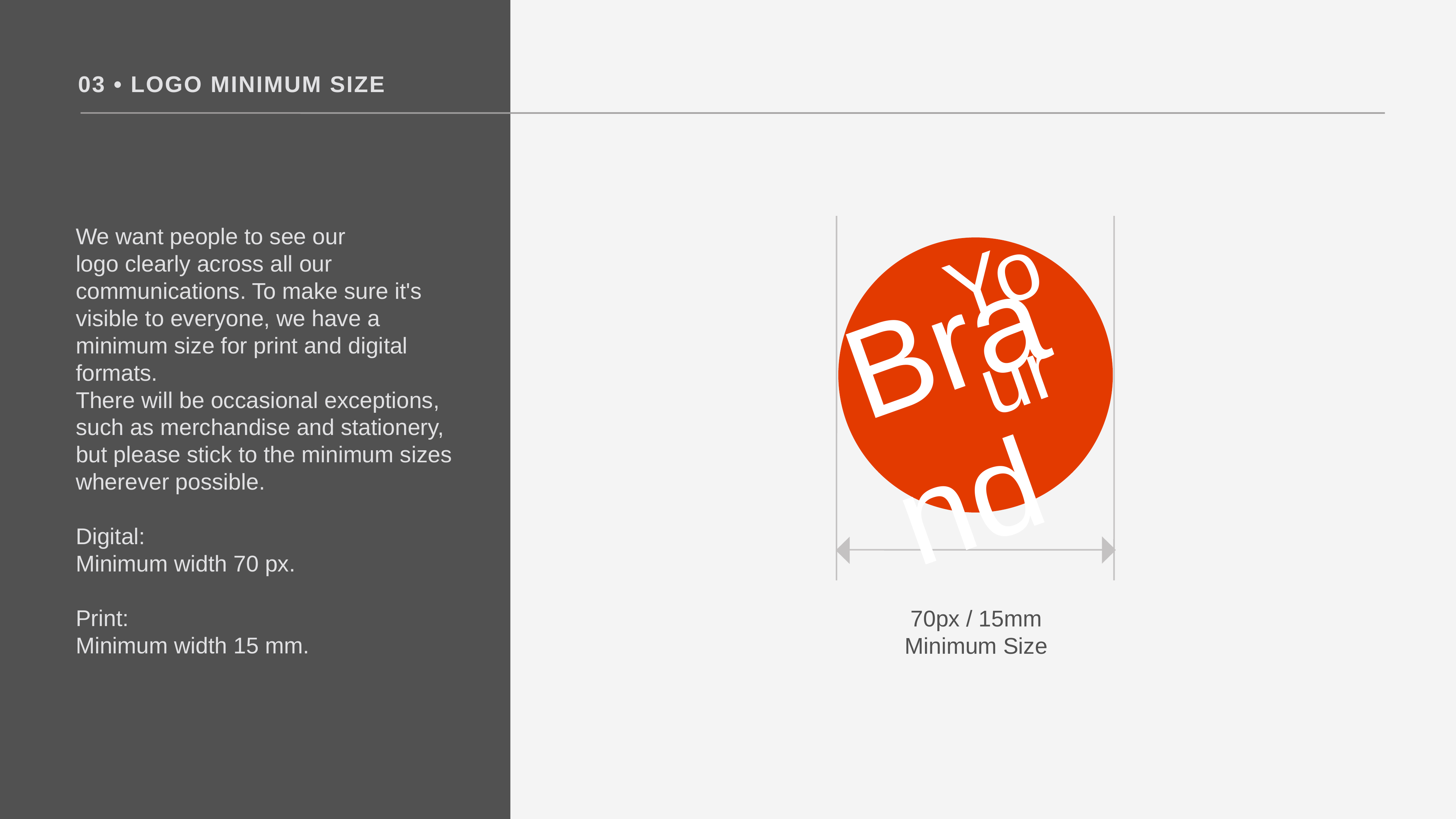

03 • Logo minimum size
We want people to see our
logo clearly across all our communications. To make sure it's visible to everyone, we have a minimum size for print and digital formats.
There will be occasional exceptions, such as merchandise and stationery, but please stick to the minimum sizes wherever possible.

Digital:
Minimum width 70 px.

Print:
Minimum width 15 mm.

Your
Brand

70px / 15mm
Minimum Size